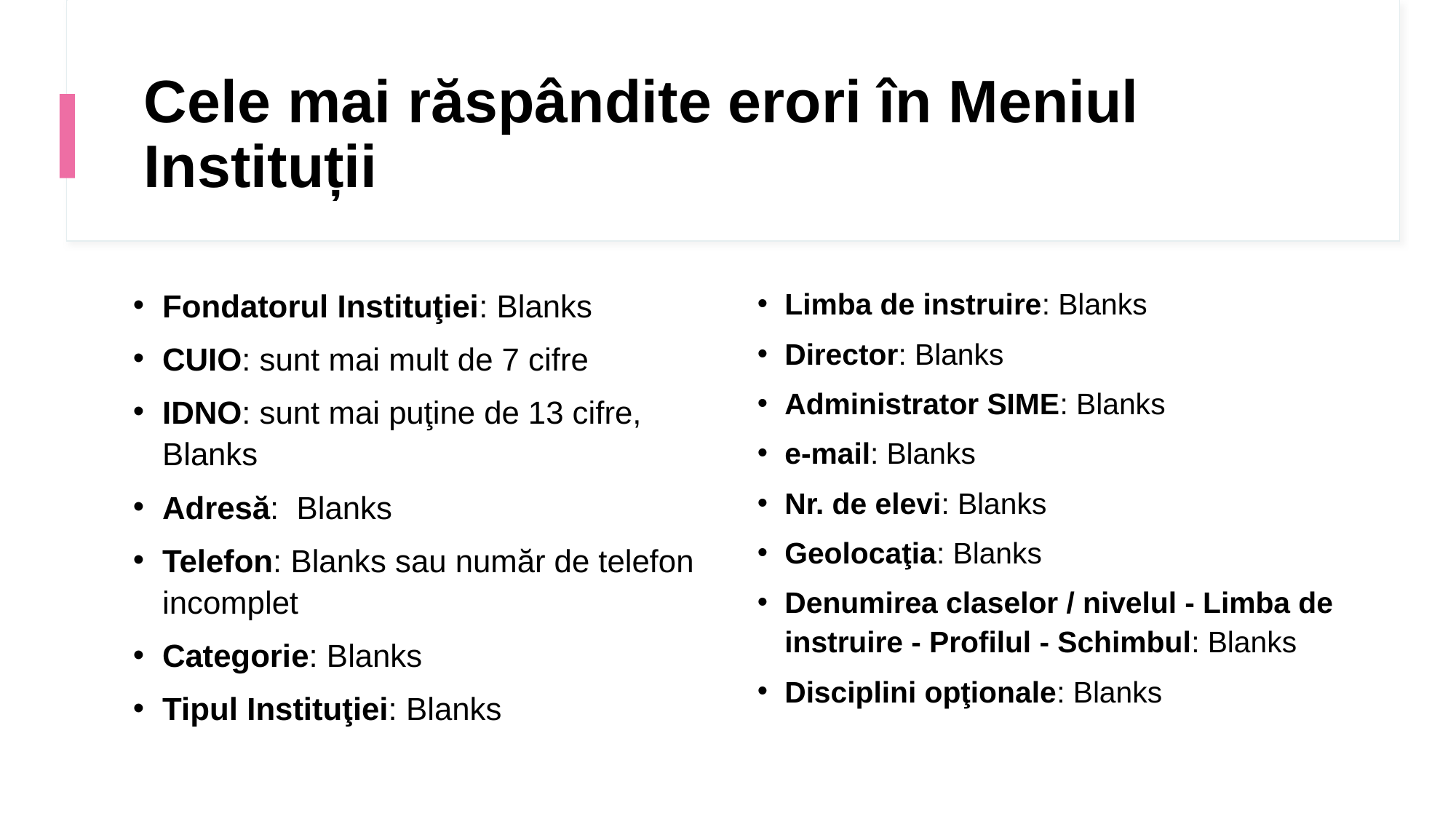

# Cele mai răspândite erori în Meniul Instituții
Fondatorul Instituţiei: Blanks
CUIO: sunt mai mult de 7 cifre
IDNO: sunt mai puţine de 13 cifre, Blanks
Adresă:  Blanks
Telefon: Blanks sau număr de telefon incomplet
Categorie: Blanks
Tipul Instituţiei: Blanks

Limba de instruire: Blanks
Director: Blanks
Administrator SIME: Blanks
e-mail: Blanks
Nr. de elevi: Blanks
Geolocaţia: Blanks
Denumirea claselor / nivelul - Limba de instruire - Profilul - Schimbul: Blanks
Disciplini opţionale: Blanks